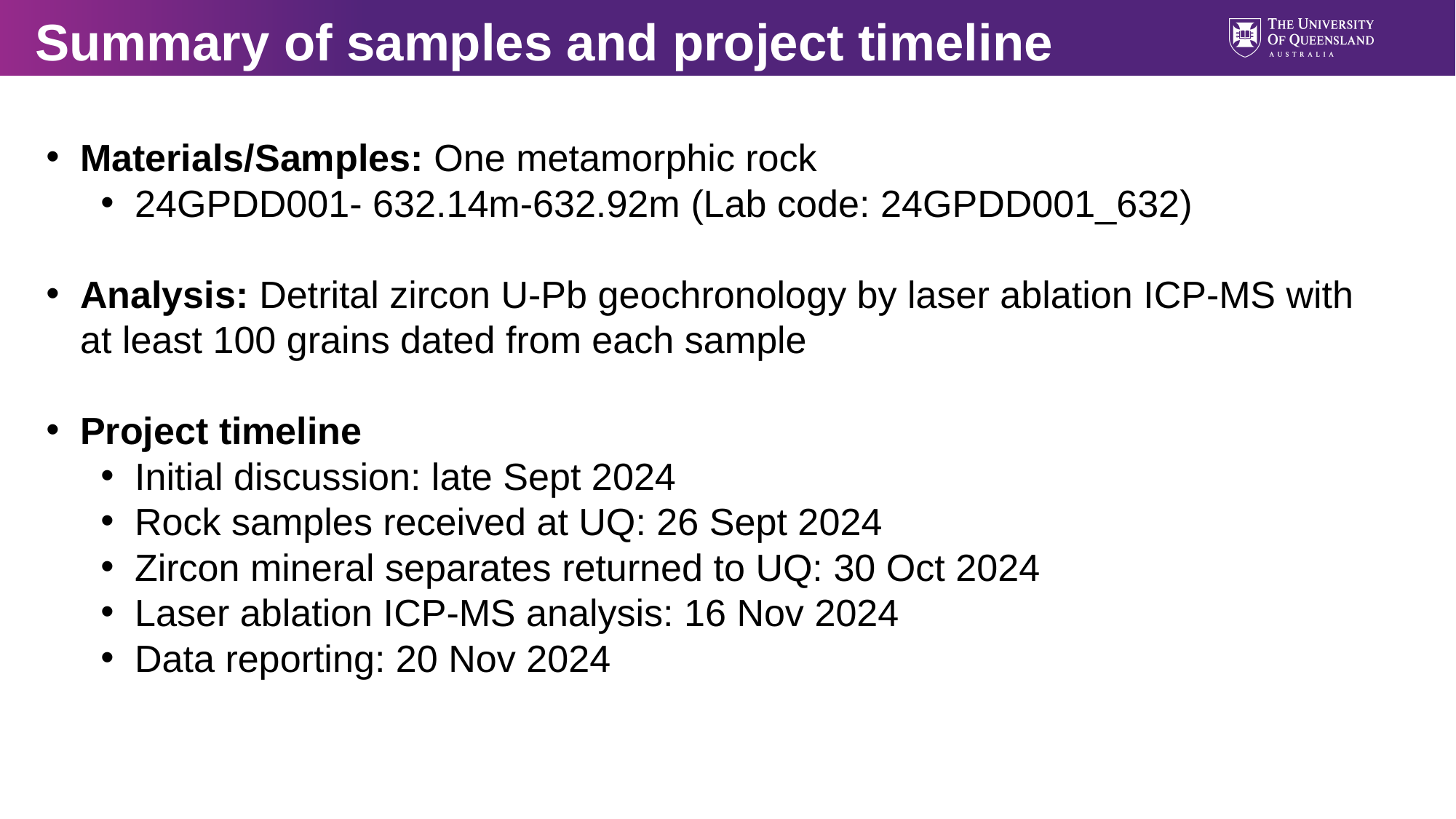

Summary of samples and project timeline
Materials/Samples: One metamorphic rock
24GPDD001- 632.14m-632.92m (Lab code: 24GPDD001_632)

Analysis: Detrital zircon U-Pb geochronology by laser ablation ICP-MS with at least 100 grains dated from each sample

Project timeline
Initial discussion: late Sept 2024
Rock samples received at UQ: 26 Sept 2024
Zircon mineral separates returned to UQ: 30 Oct 2024
Laser ablation ICP-MS analysis: 16 Nov 2024
Data reporting: 20 Nov 2024